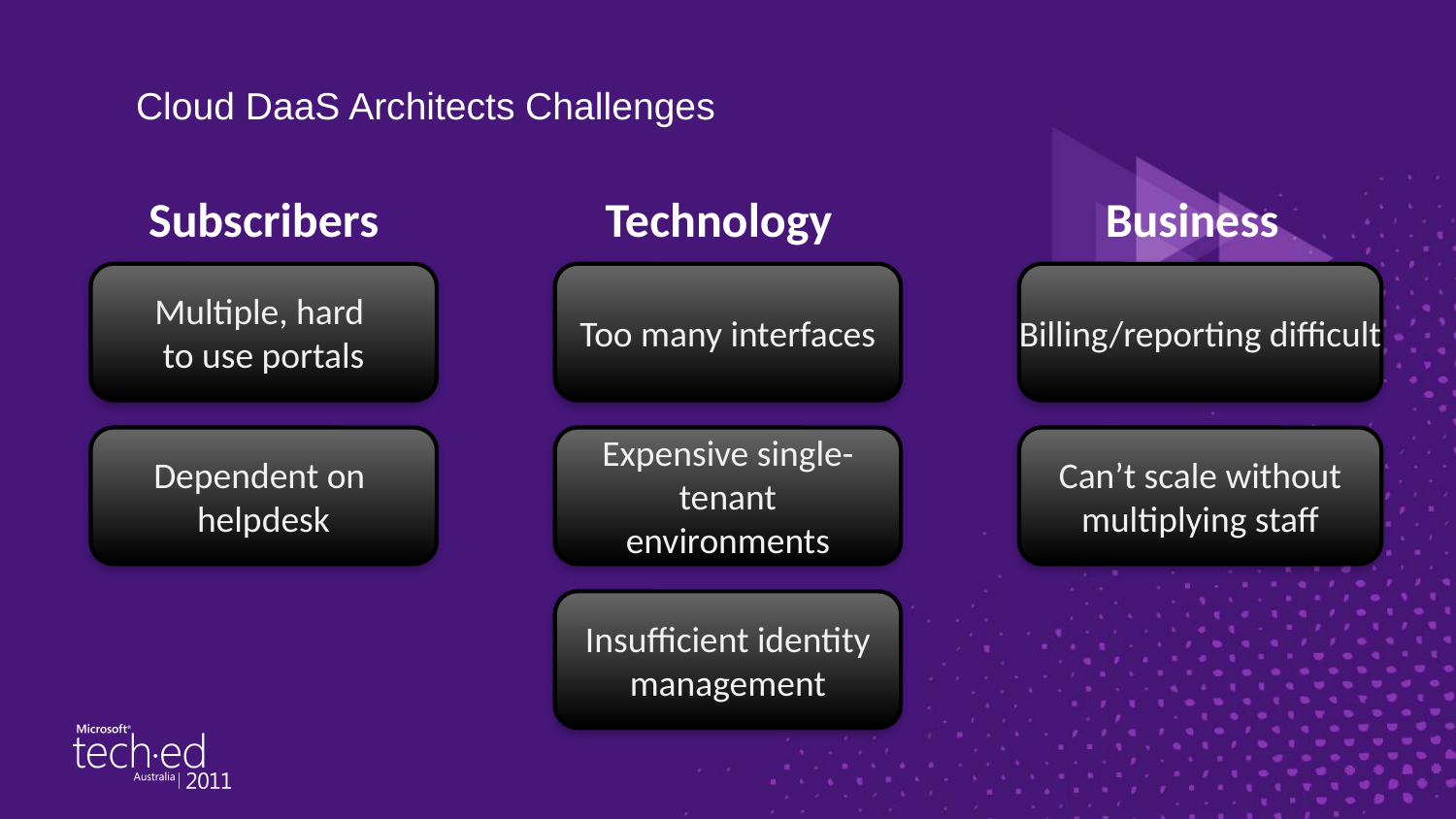

# Cloud DaaS Architects Challenges
Subscribers
Technology
Business
Too many interfaces
Billing/reporting difficult
Multiple, hard
to use portals
Dependent on
helpdesk
Expensive single-tenant environments
Can’t scale without multiplying staff
Insufficient identity management